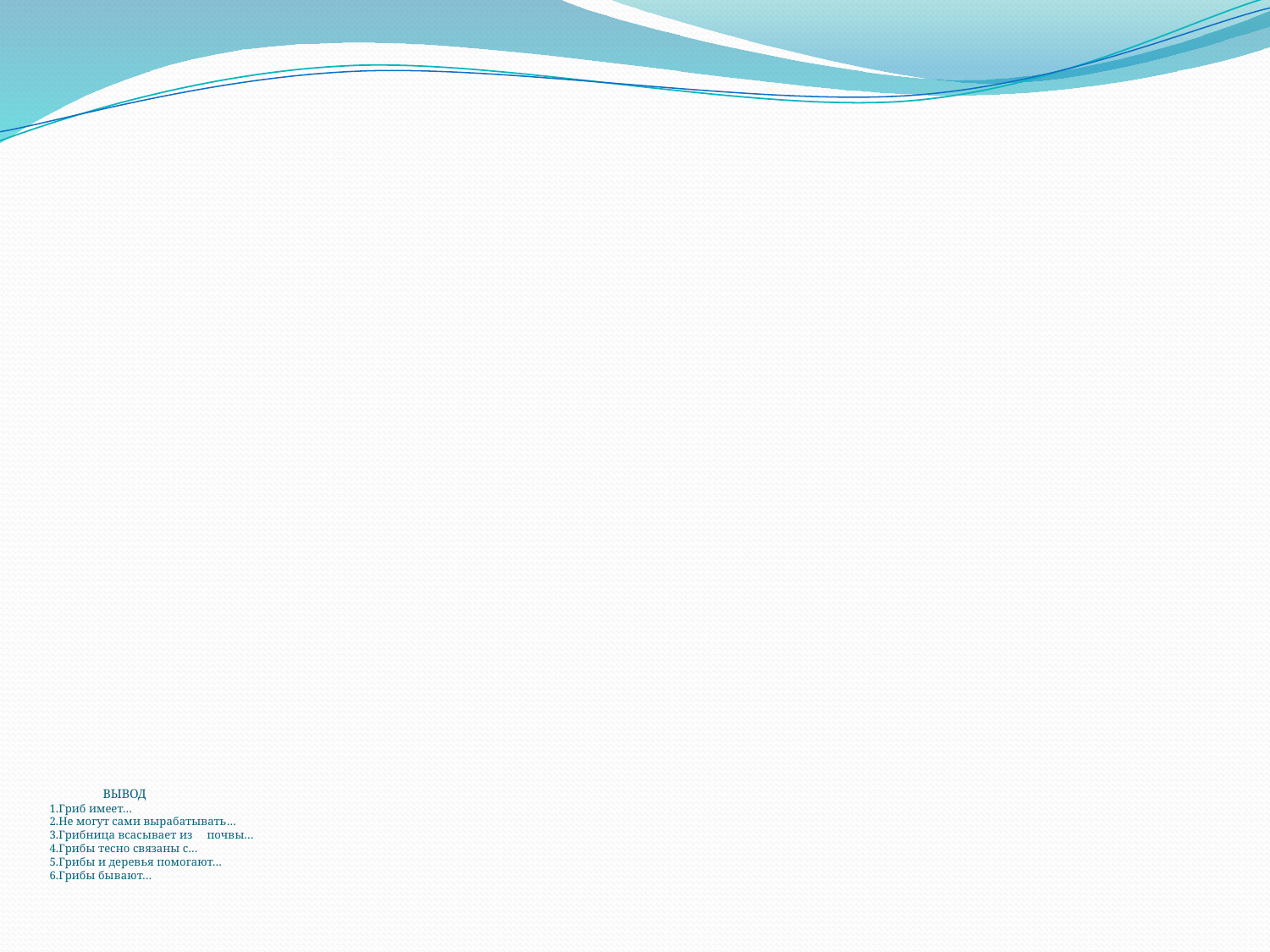

# ВЫВОД 1.Гриб имеет… 2.Не могут сами вырабатывать… 3.Грибница всасывает из     почвы… 4.Грибы тесно связаны с… 5.Грибы и деревья помогают… 6.Грибы бывают…